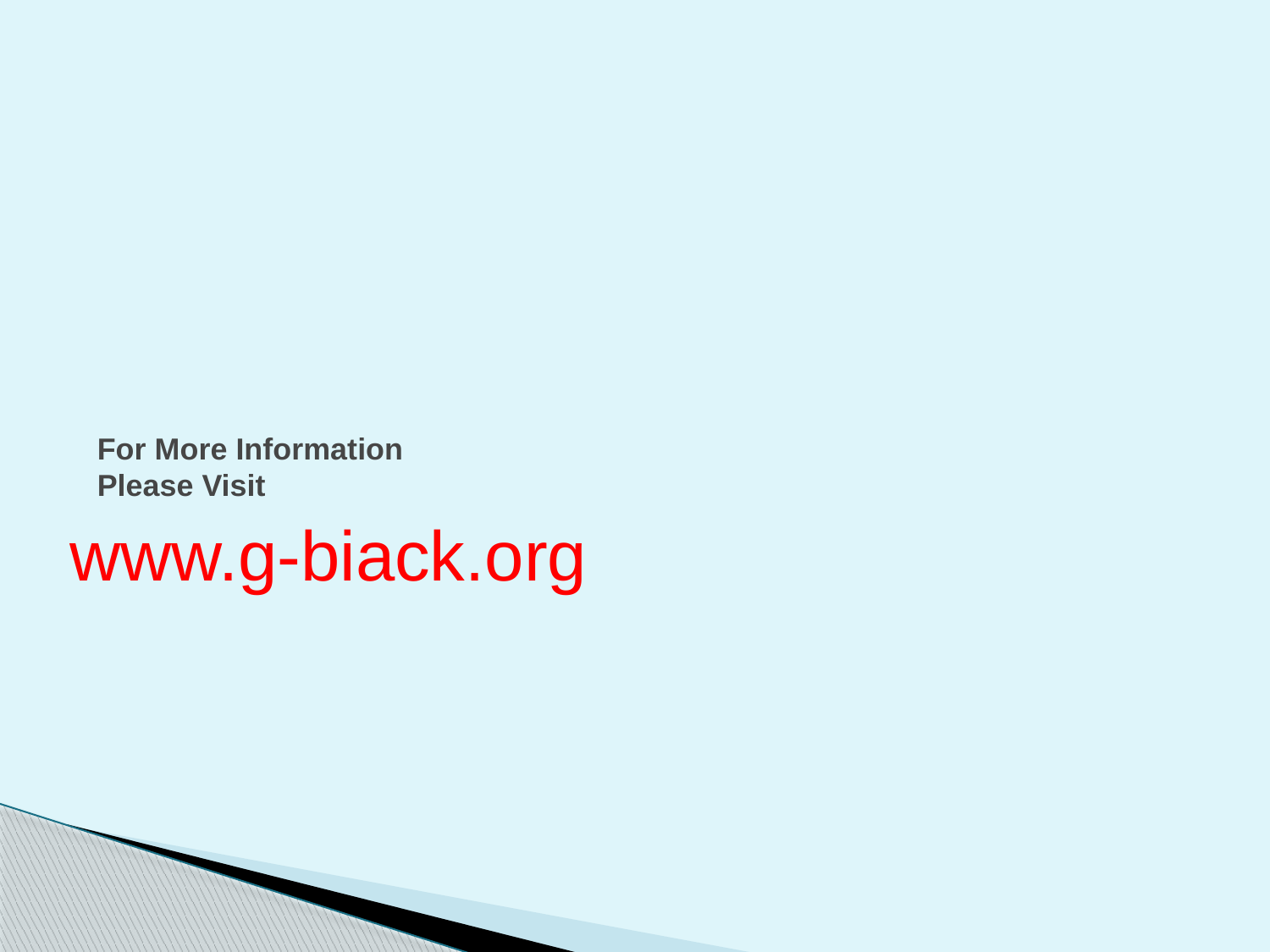

www.g-biack.org
# For More Information Please Visit